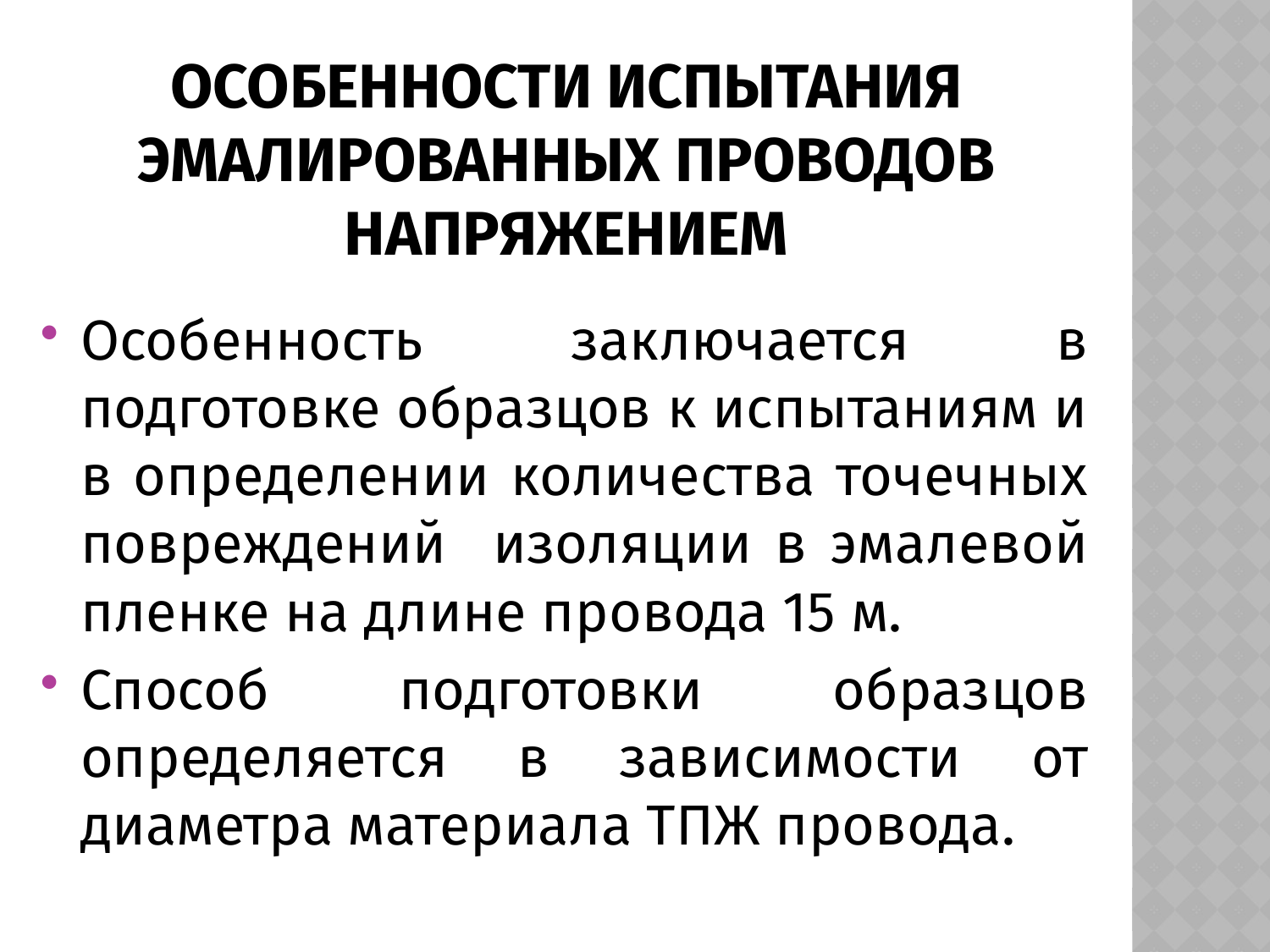

# Особенности испытания эмалированных проводов напряжением
Особенность заключается в подготовке образцов к испытаниям и в определении количества точечных повреждений  изоляции в эмалевой пленке на длине провода 15 м.
Способ подготовки образцов определяется в зависимости от диаметра материала ТПЖ провода.